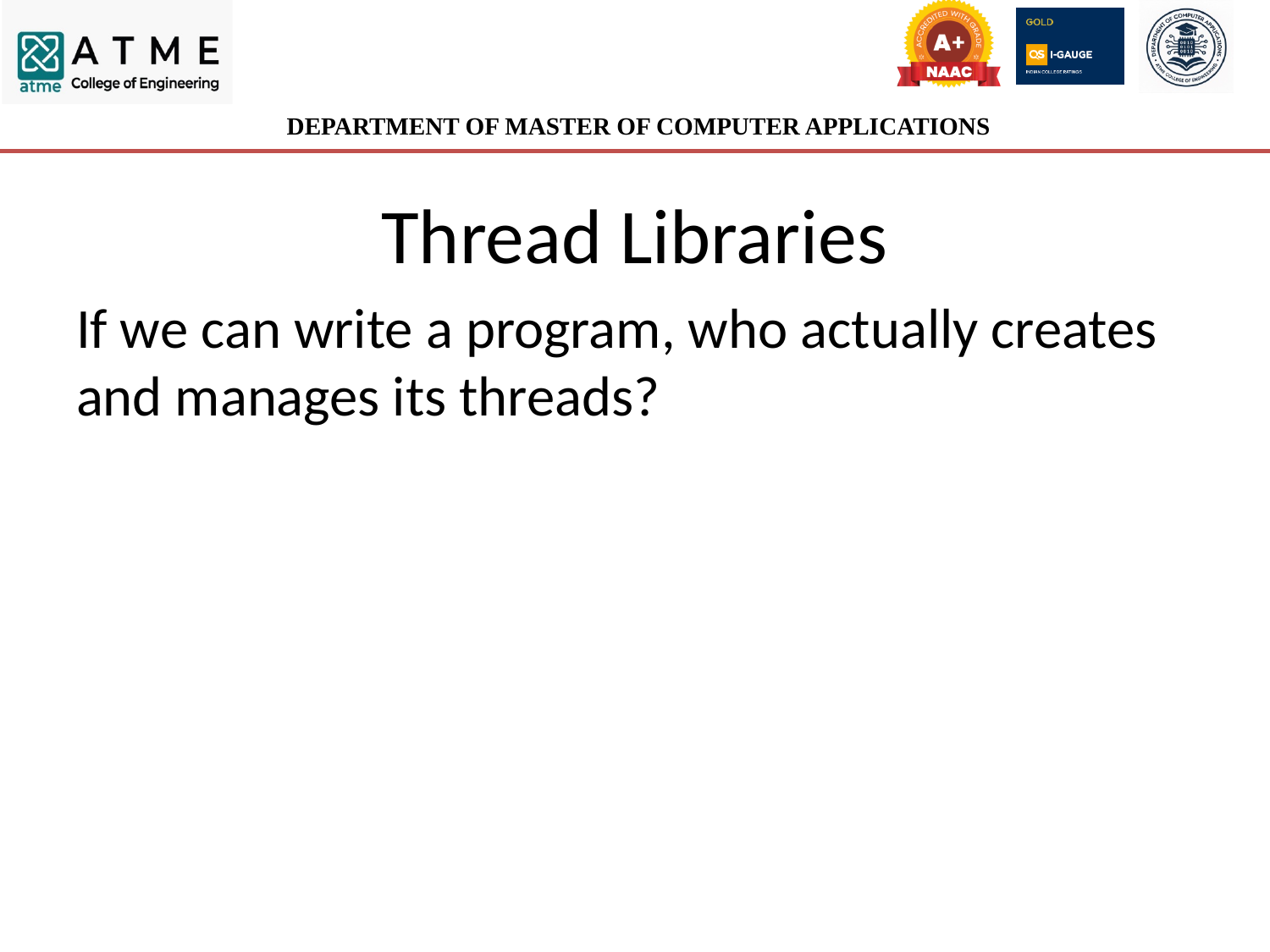

# Thread Libraries
If we can write a program, who actually creates and manages its threads?